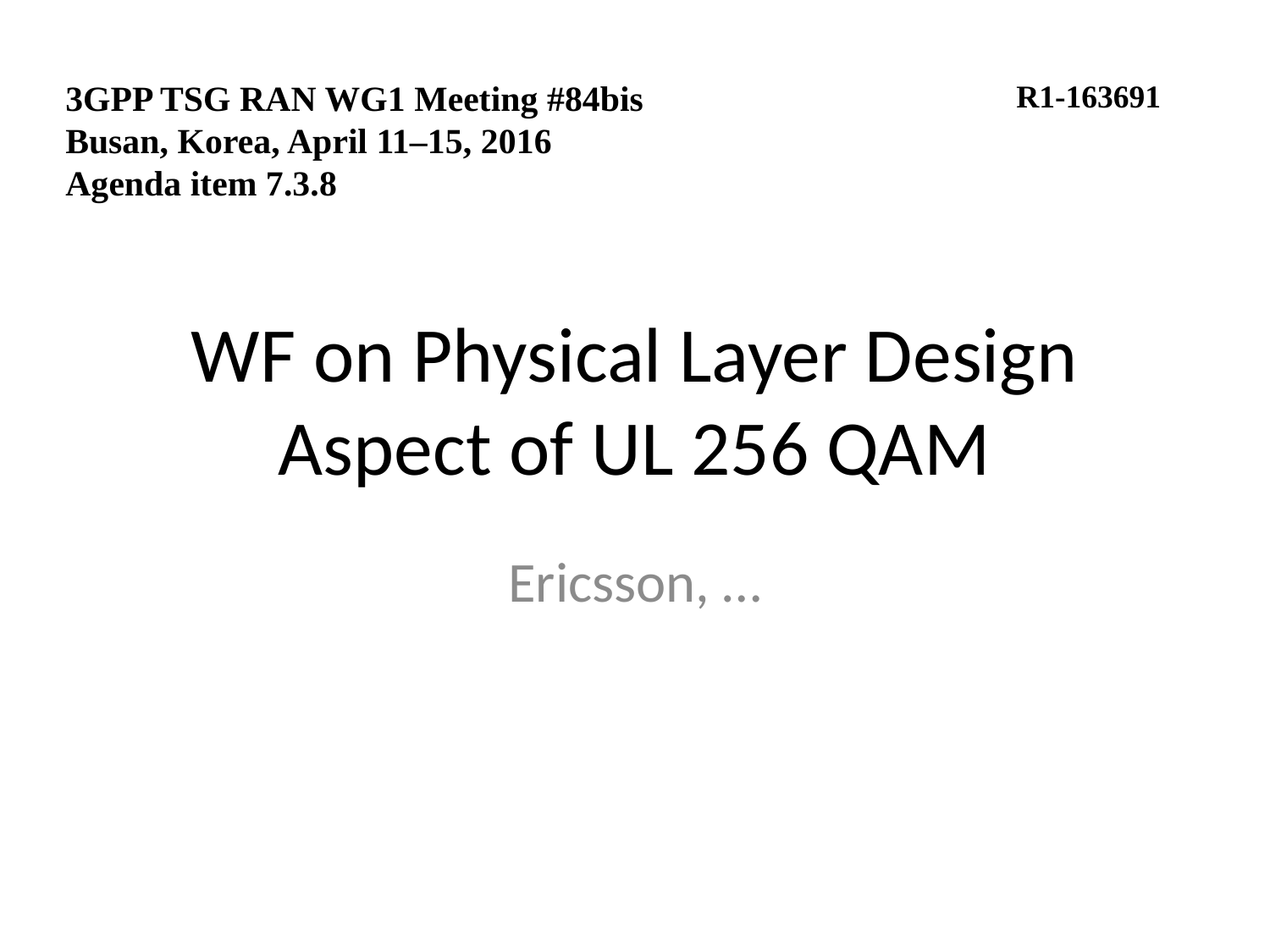

3GPP TSG RAN WG1 Meeting #84bis
Busan, Korea, April 11–15, 2016
Agenda item 7.3.8
R1-163691
# WF on Physical Layer Design Aspect of UL 256 QAM
Ericsson, …